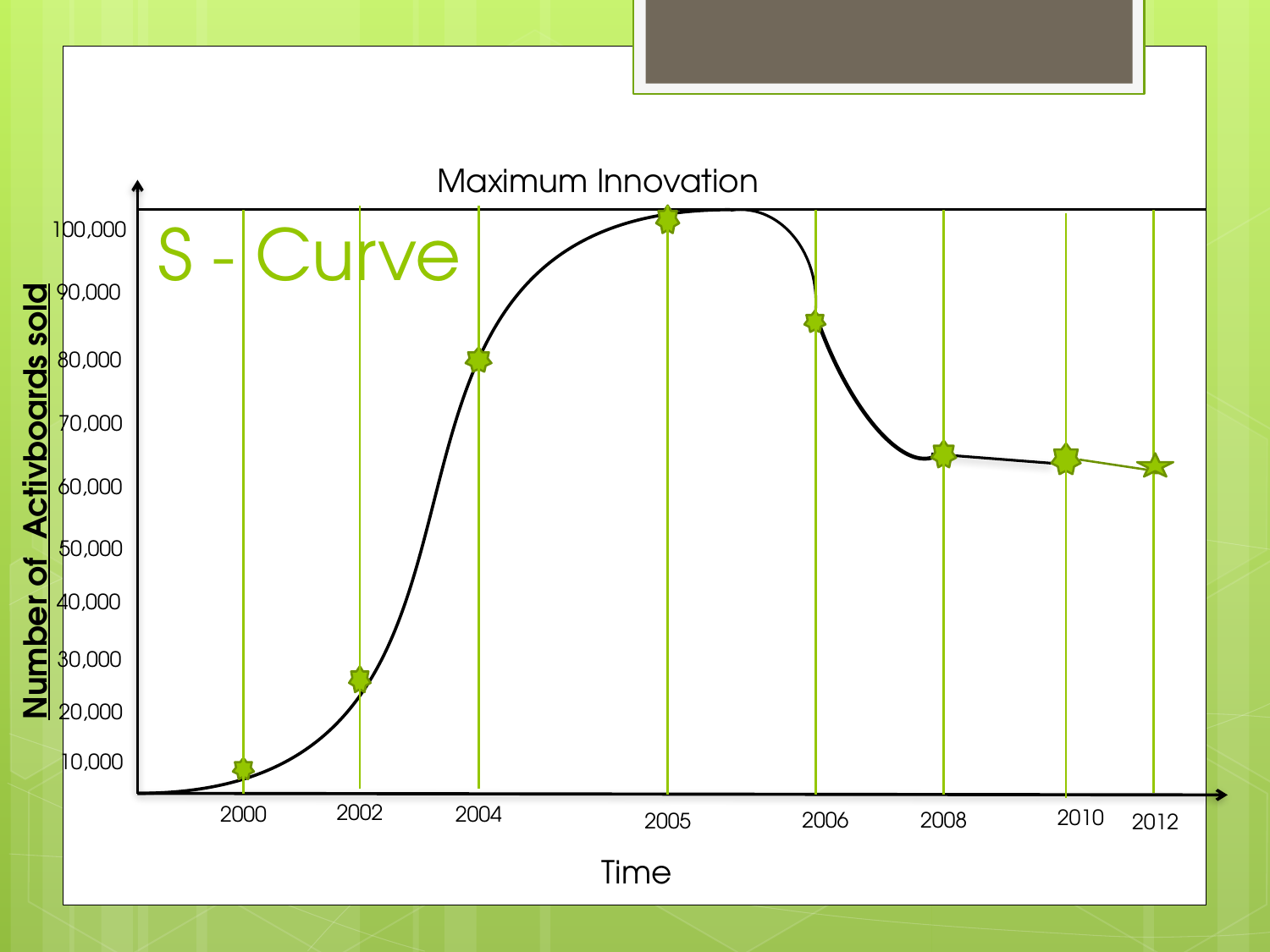

# S - Curve
Maximum Innovation

100,000

90,000

80,000

70,000

60,000
Number of  Activboards sold
50,000
40,000
30,000

20,000
10,000

2002
2000
2004
2010
2008
2006
2005
2012
Time